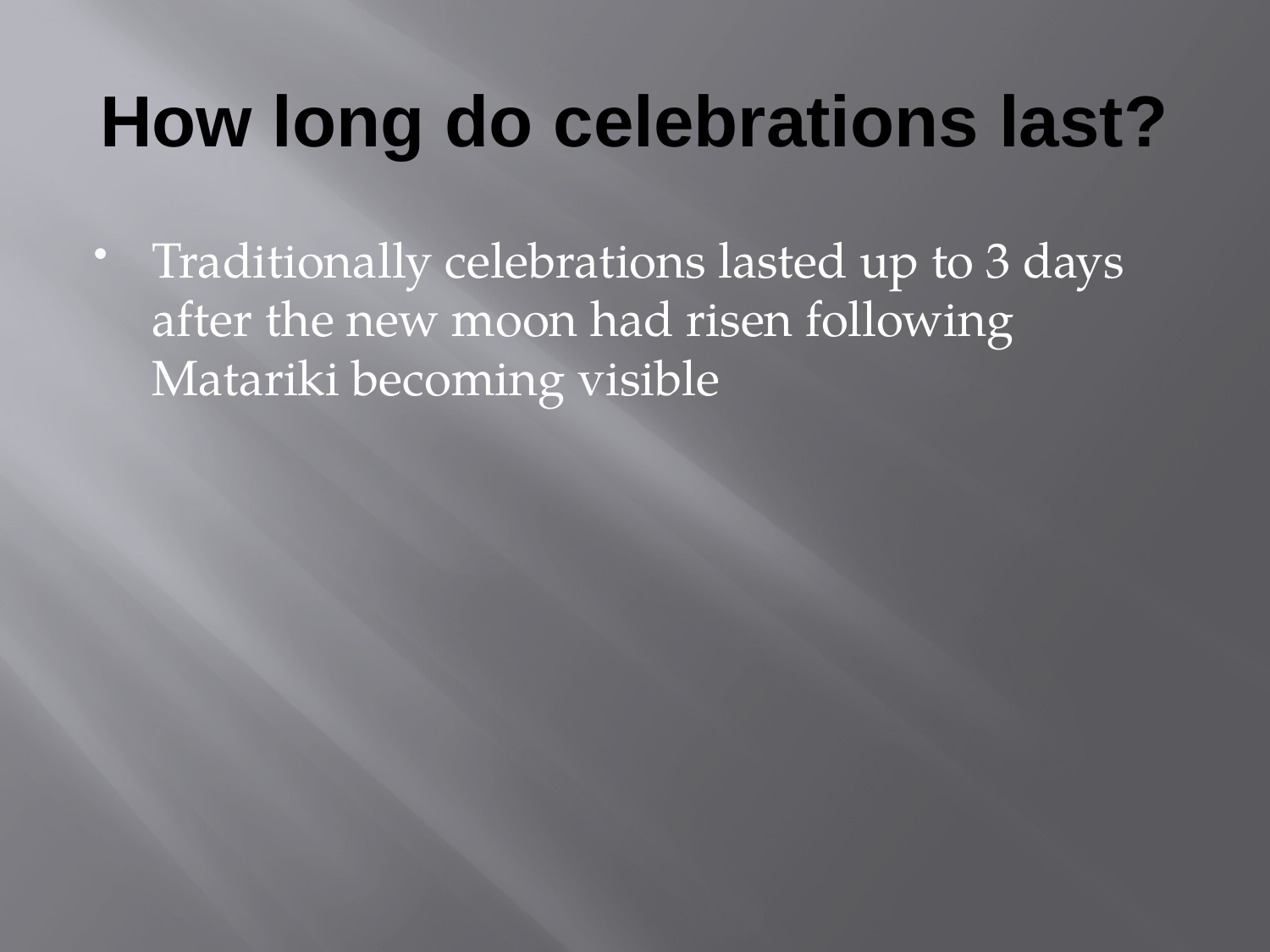

# How long do celebrations last?
Traditionally celebrations lasted up to 3 days after the new moon had risen following Matariki becoming visible